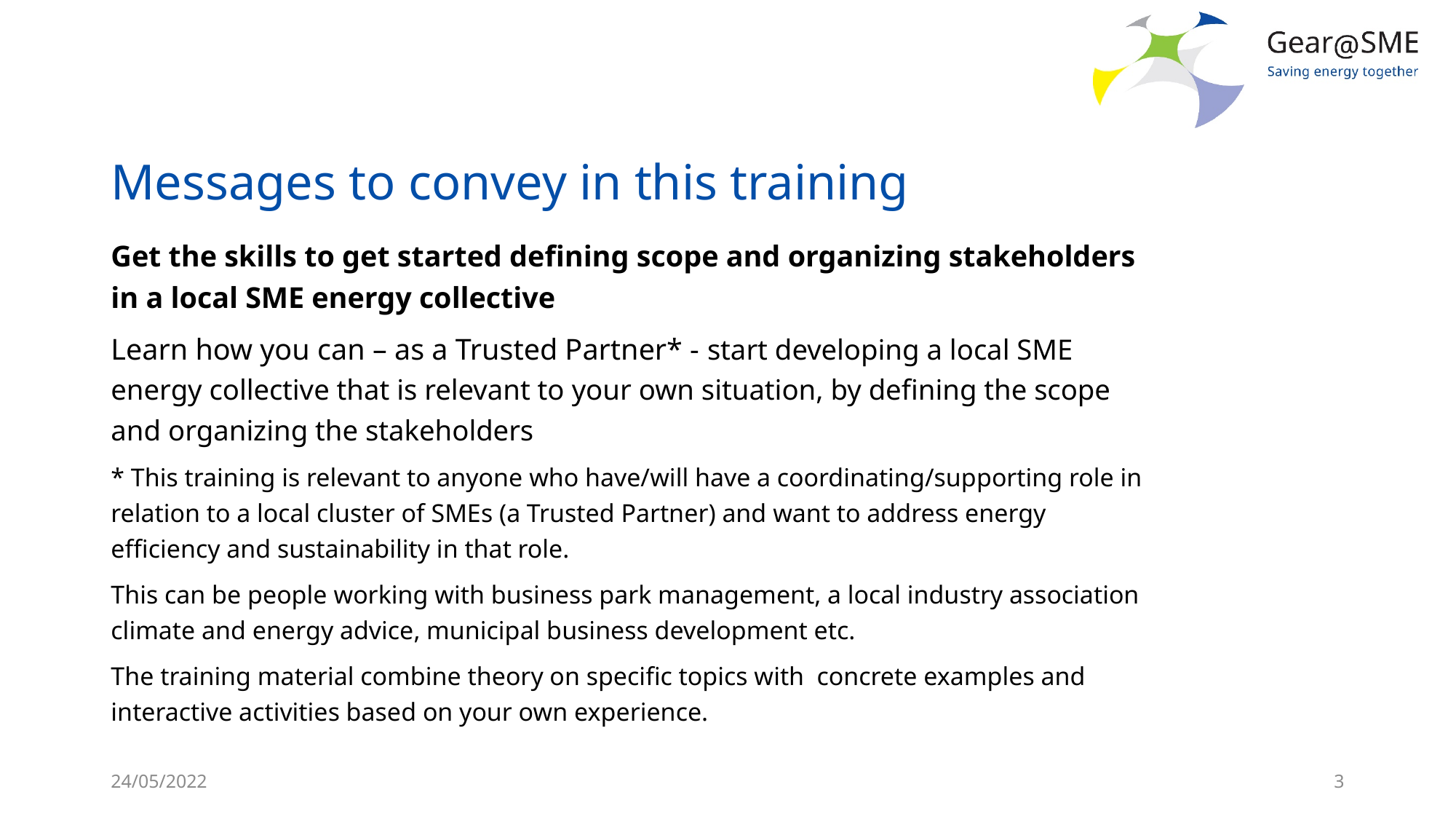

# Messages to convey in this training
Get the skills to get started defining scope and organizing stakeholders in a local SME energy collective
Learn how you can – as a Trusted Partner* - start developing a local SME energy collective that is relevant to your own situation, by defining the scope and organizing the stakeholders
* This training is relevant to anyone who have/will have a coordinating/supporting role in relation to a local cluster of SMEs (a Trusted Partner) and want to address energy efficiency and sustainability in that role.
This can be people working with business park management, a local industry association climate and energy advice, municipal business development etc.
The training material combine theory on specific topics with  concrete examples and interactive activities based on your own experience.

24/05/2022
3